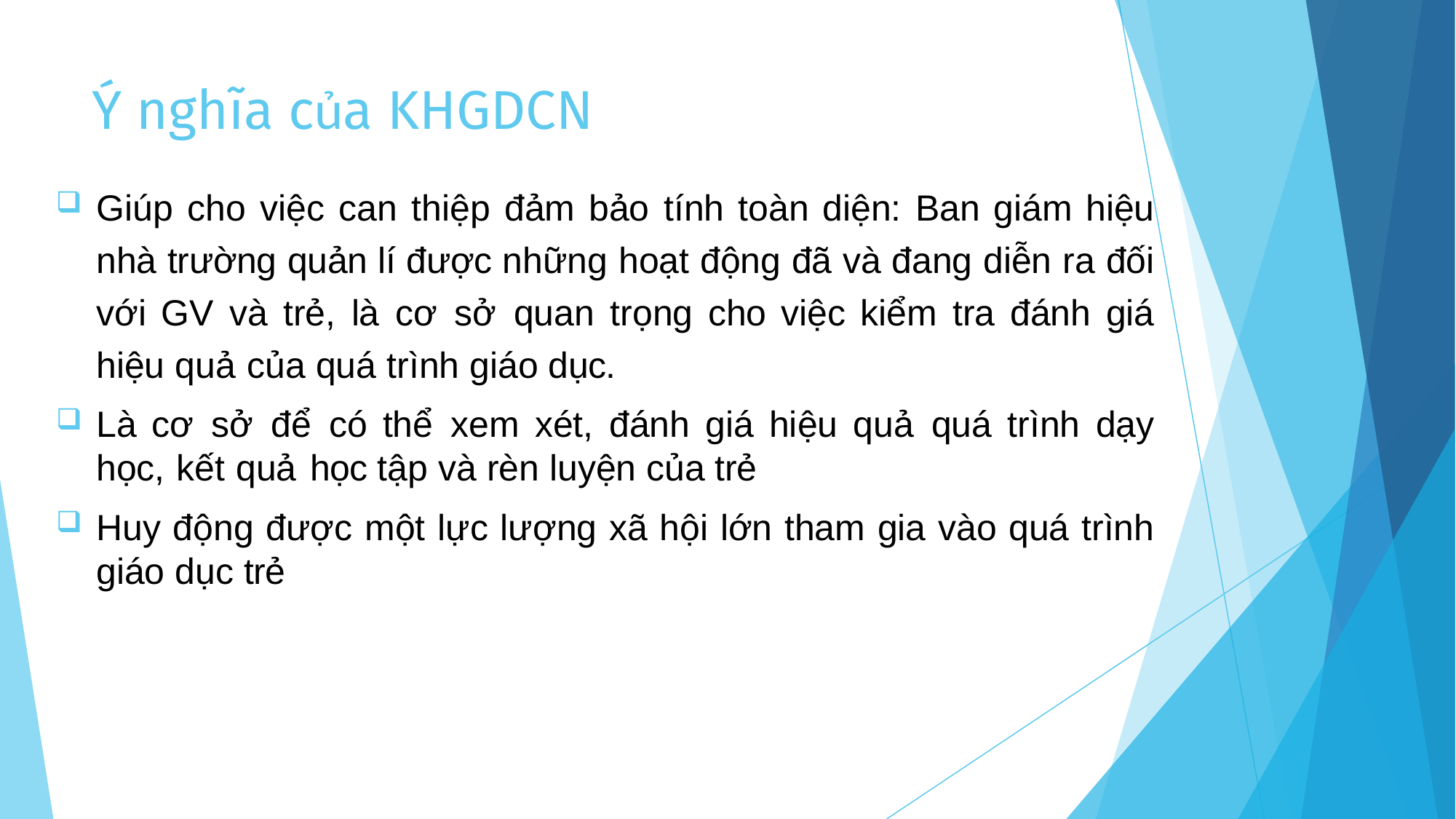

# Ý nghĩa của KHGDCN
Giúp cho việc can thiệp đảm bảo tính toàn diện: Ban giám hiệu nhà trường quản lí được những hoạt động đã và đang diễn ra đối với GV và trẻ, là cơ sở quan trọng cho việc kiểm tra đánh giá hiệu quả của quá trình giáo dục.
Là cơ sở để có thể xem xét, đánh giá hiệu quả quá trình dạy học, kết quả học tập và rèn luyện của trẻ
Huy động được một lực lượng xã hội lớn tham gia vào quá trình giáo dục trẻ